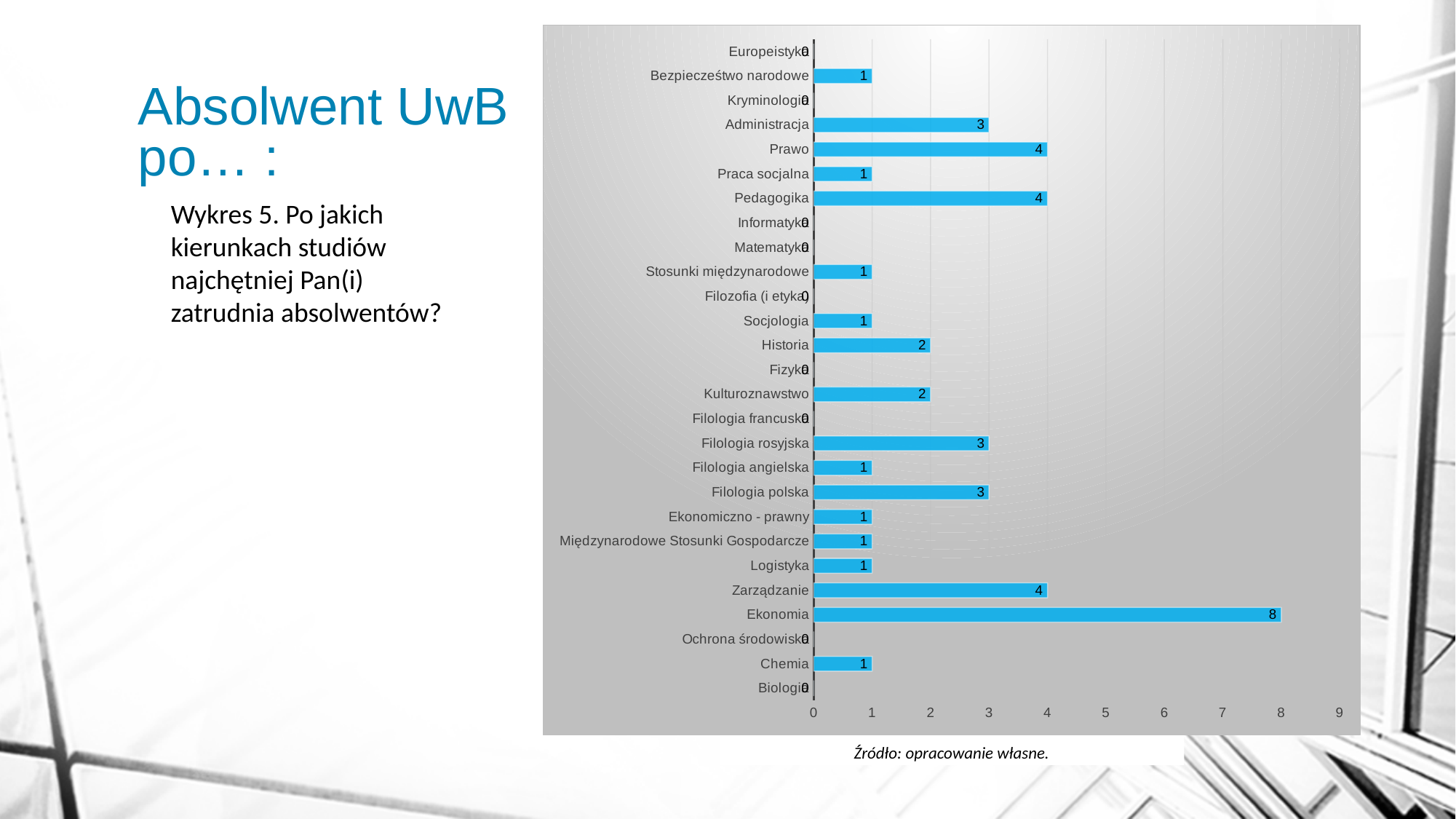

### Chart

| Category |  |
|---|---|
| Biologia | 0.0 |
| Chemia | 1.0 |
| Ochrona środowiska | 0.0 |
| Ekonomia | 8.0 |
| Zarządzanie | 4.0 |
| Logistyka | 1.0 |
| Międzynarodowe Stosunki Gospodarcze | 1.0 |
| Ekonomiczno - prawny | 1.0 |
| Filologia polska | 3.0 |
| Filologia angielska | 1.0 |
| Filologia rosyjska | 3.0 |
| Filologia francuska | 0.0 |
| Kulturoznawstwo | 2.0 |
| Fizyka | 0.0 |
| Historia | 2.0 |
| Socjologia | 1.0 |
| Filozofia (i etyka) | 0.0 |
| Stosunki międzynarodowe | 1.0 |
| Matematyka | 0.0 |
| Informatyka | 0.0 |
| Pedagogika | 4.0 |
| Praca socjalna | 1.0 |
| Prawo | 4.0 |
| Administracja | 3.0 |
| Kryminologia | 0.0 |
| Bezpiecześtwo narodowe | 1.0 |
| Europeistyka | 0.0 |
# Absolwent UwB
po… :
Wykres 5. Po jakich kierunkach studiów najchętniej Pan(i) zatrudnia absolwentów?
Źródło: opracowanie własne.